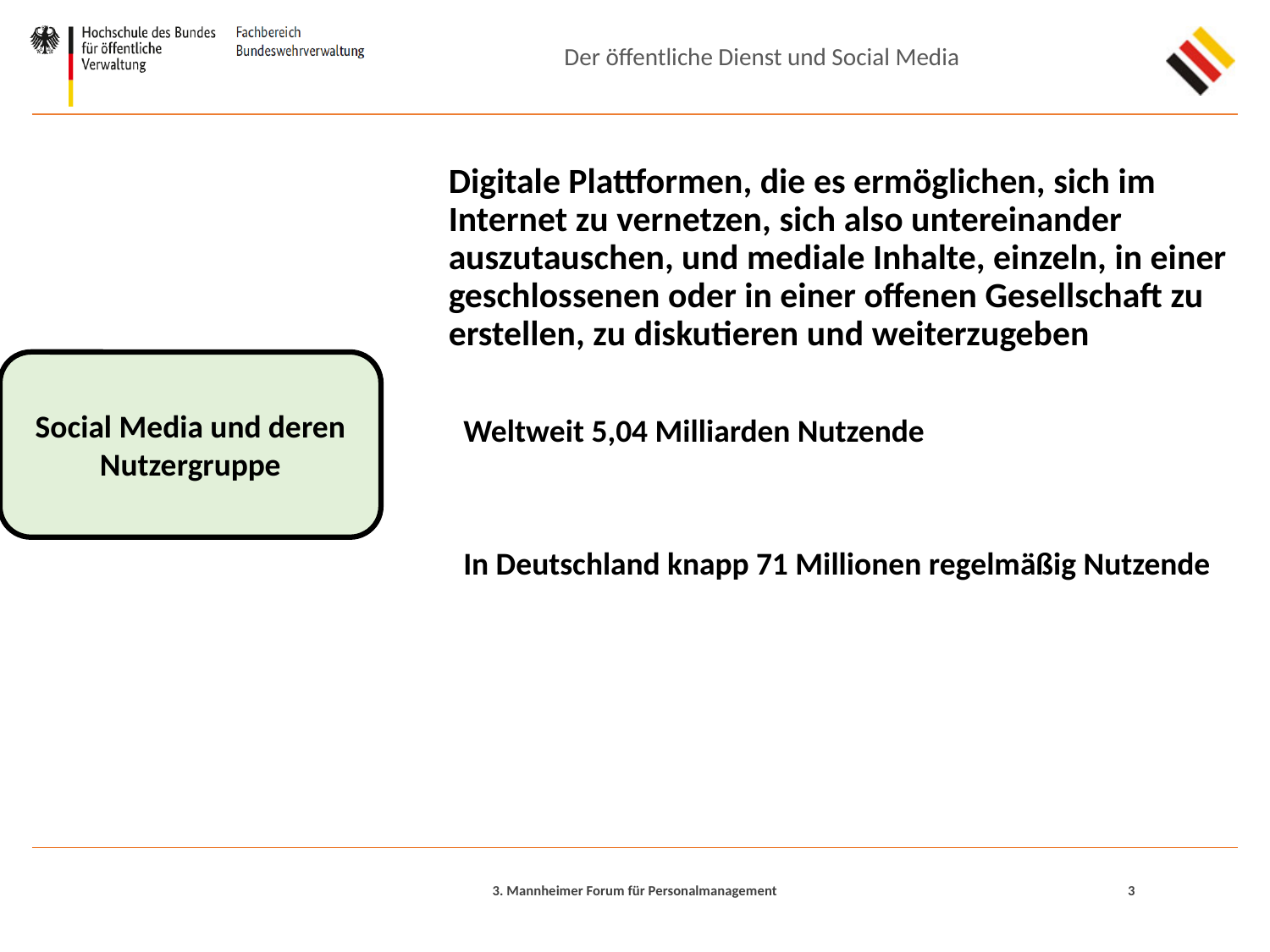

Der öffentliche Dienst und Social Media
Digitale Plattformen, die es ermöglichen, sich im Internet zu vernetzen, sich also untereinander auszutauschen, und mediale Inhalte, einzeln, in einer geschlossenen oder in einer offenen Gesellschaft zu erstellen, zu diskutieren und weiterzugeben
Social Media und deren Nutzergruppe
Weltweit 5,04 Milliarden Nutzende
In Deutschland knapp 71 Millionen regelmäßig Nutzende
3
3. Mannheimer Forum für Personalmanagement